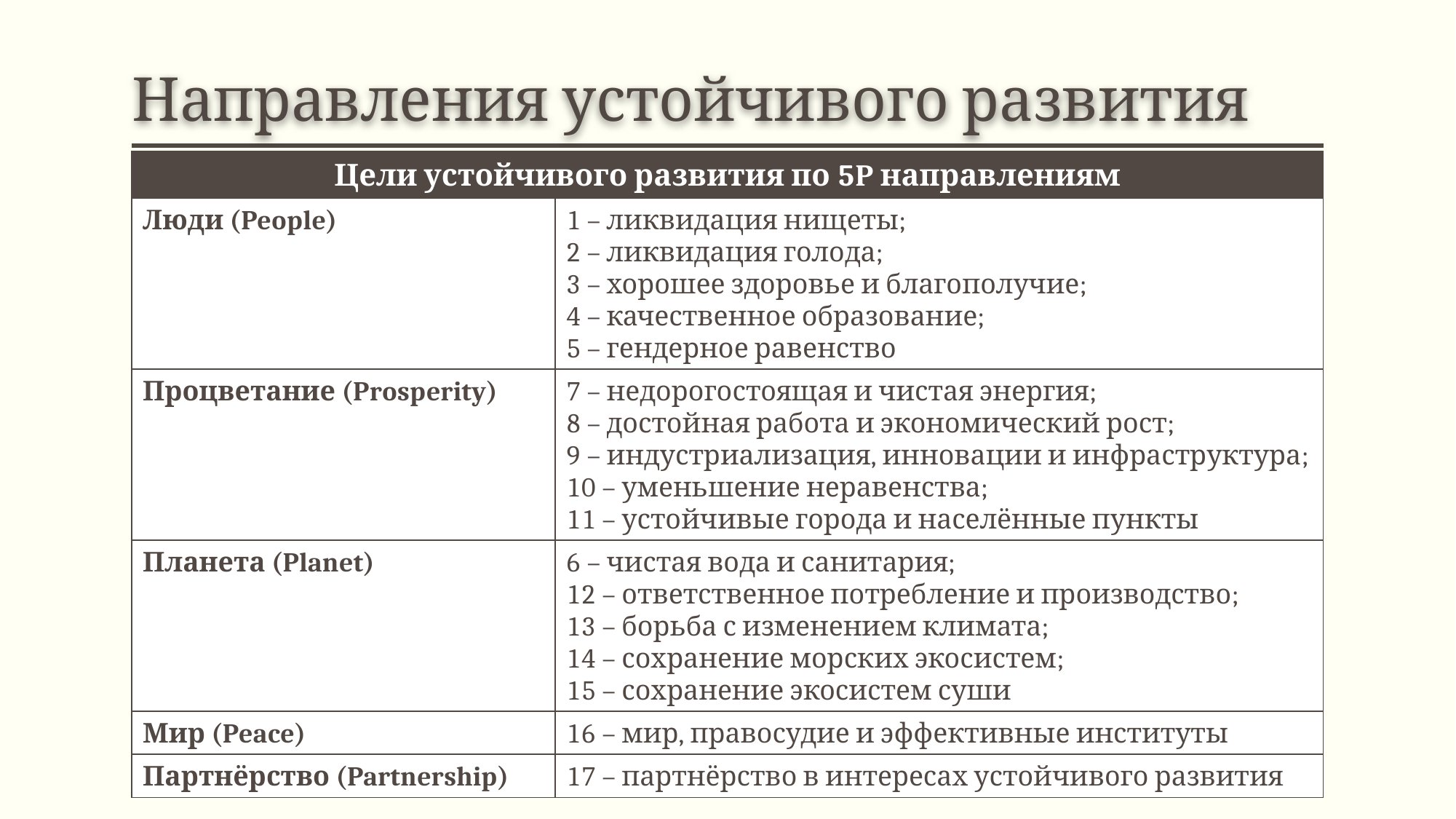

# Направления устойчивого развития
| Цели устойчивого развития по 5P направлениям |  |
| --- | --- |
| Люди (People) | 1 – ликвидация нищеты; 2 – ликвидация голода; 3 – хорошее здоровье и благополучие; 4 – качественное образование; 5 – гендерное равенство |
| Процветание (Prosperity) | 7 – недорогостоящая и чистая энергия; 8 – достойная работа и экономический рост; 9 – индустриализация, инновации и инфраструктура; 10 – уменьшение неравенства; 11 – устойчивые города и населённые пункты |
| Планета (Planet) | 6 – чистая вода и санитария; 12 – ответственное потребление и производство; 13 – борьба с изменением климата; 14 – сохранение морских экосистем; 15 – сохранение экосистем суши |
| Мир (Peace) | 16 – мир, правосудие и эффективные институты |
| Партнёрство (Partnership) | 17 – партнёрство в интересах устойчивого развития |